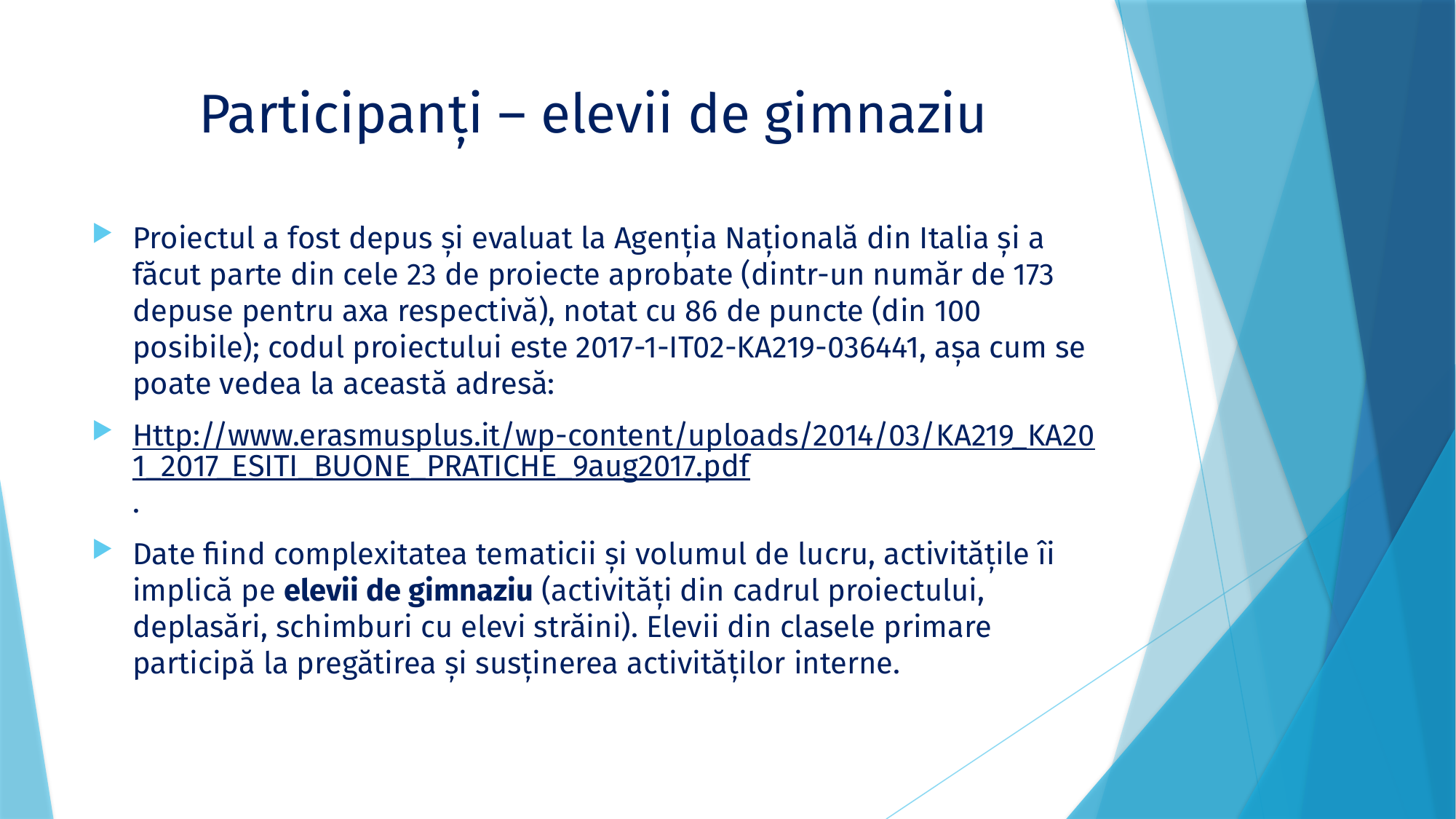

# Participanți – elevii de gimnaziu

Proiectul a fost depus și evaluat la Agenția Națională din Italia și a făcut parte din cele 23 de proiecte aprobate (dintr-un număr de 173 depuse pentru axa respectivă), notat cu 86 de puncte (din 100 posibile); codul proiectului este 2017-1-IT02-KA219-036441, așa cum se poate vedea la această adresă:
Http://www.erasmusplus.it/wp-content/uploads/2014/03/KA219_KA201_2017_ESITI_BUONE_PRATICHE_9aug2017.pdf.
Date fiind complexitatea tematicii și volumul de lucru, activitățile îi implică pe elevii de gimnaziu (activități din cadrul proiectului, deplasări, schimburi cu elevi străini). Elevii din clasele primare participă la pregătirea și susținerea activităților interne.